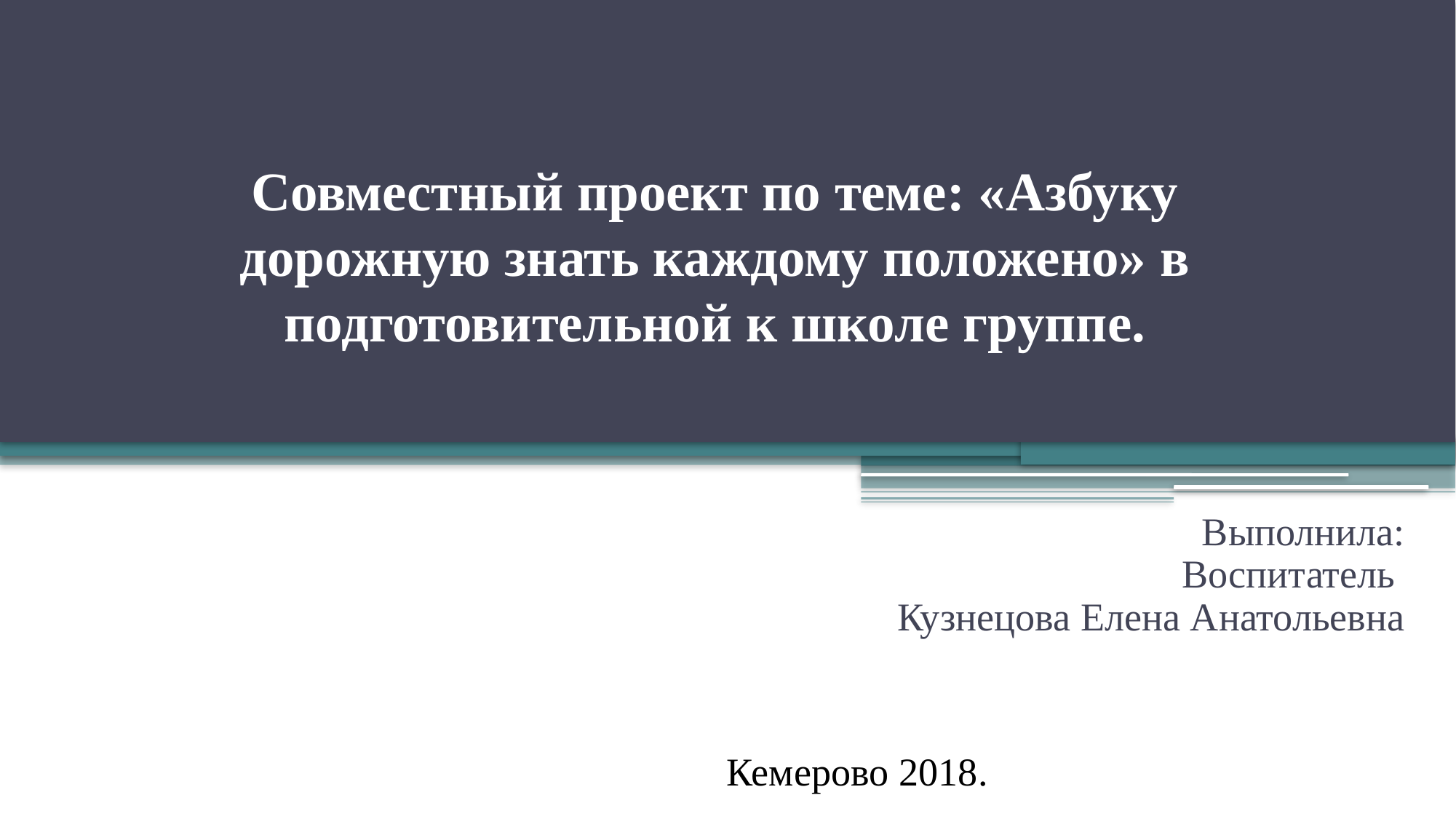

# Совместный проект по теме: «Азбуку дорожную знать каждому положено» в подготовительной к школе группе.

Выполнила:
Воспитатель
Кузнецова Елена Анатольевна

          Кемерово 2018.